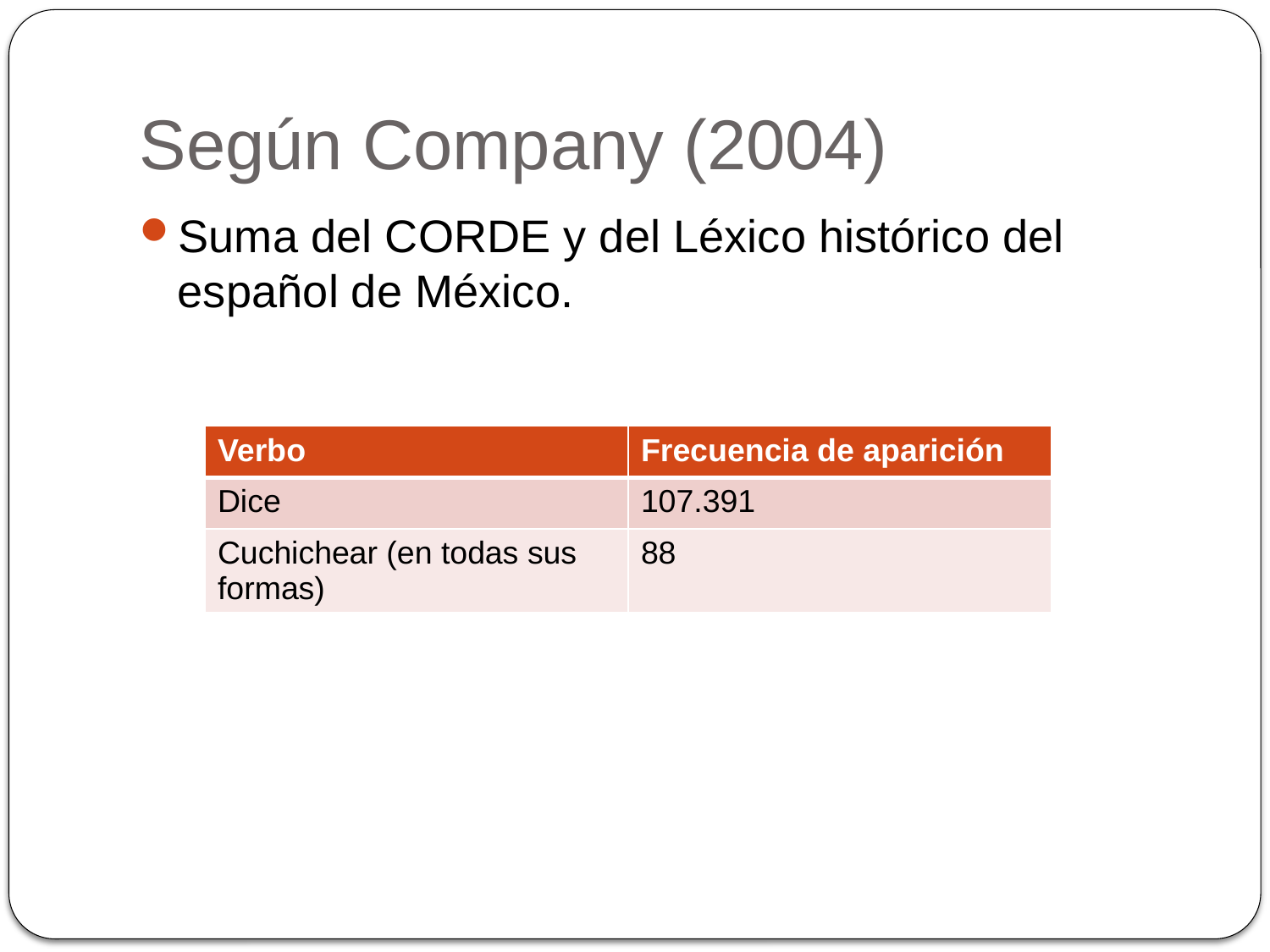

# Según Company (2004)
Suma del CORDE y del Léxico histórico del español de México.

| Verbo | Frecuencia de aparición |
| --- | --- |
| Dice | 107.391 |
| Cuchichear (en todas sus formas) | 88 |